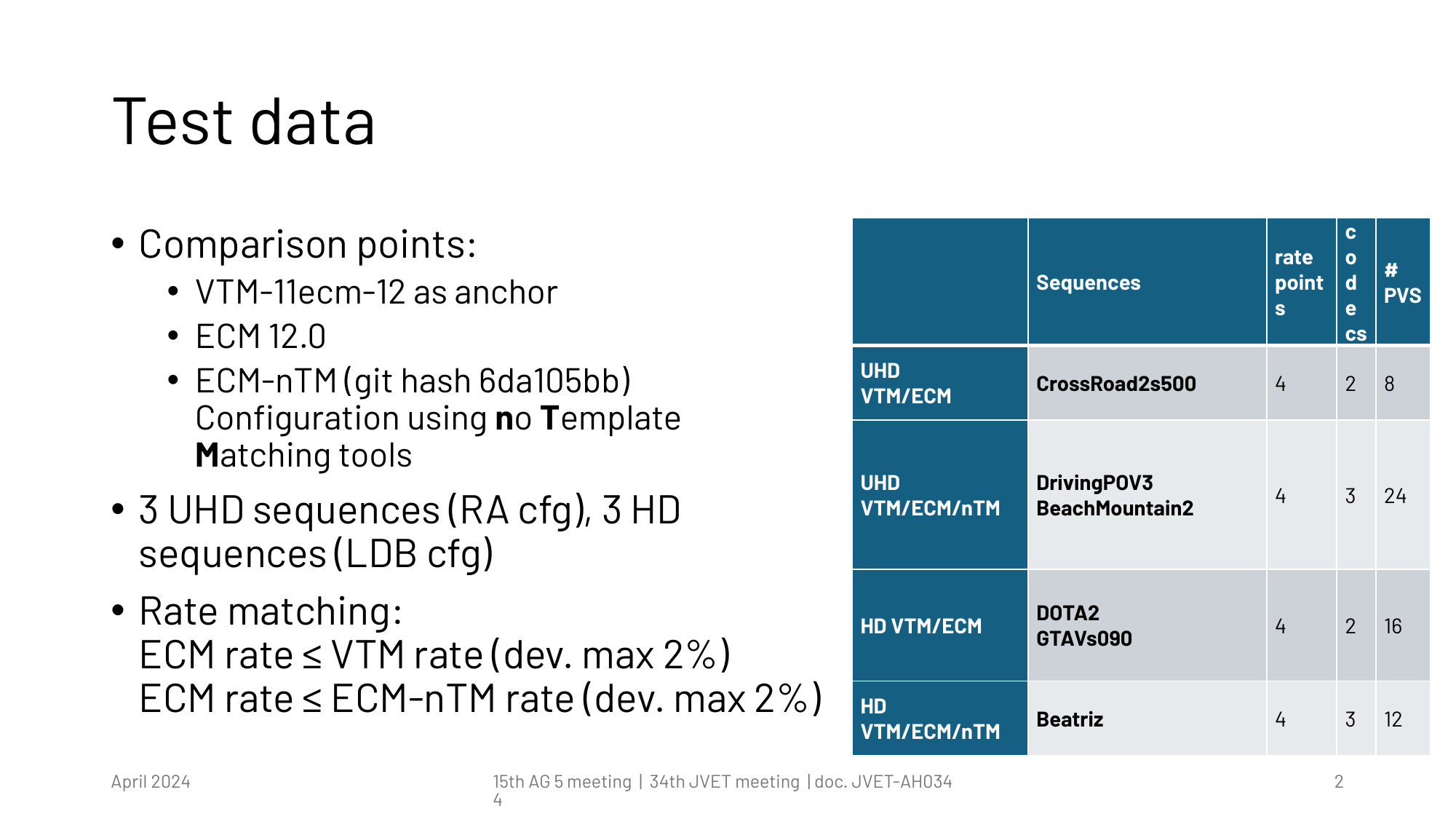

# Test data
Comparison points:
VTM-11ecm-12 as anchor
ECM 12.0
ECM-nTM (git hash 6da105bb)
Configuration using no Template Matching tools
3 UHD sequences (RA cfg), 3 HD sequences (LDB cfg)
Rate matching:
ECM rate ≤ VTM rate (dev. max 2%)
ECM rate ≤ ECM-nTM rate (dev. max 2%)
|  | Sequences | rate points | codecs | # PVS |
| --- | --- | --- | --- | --- |
| UHD VTM/ECM | CrossRoad2s500 | 4 | 2 | 8 |
| UHD VTM/ECM/nTM | DrivingPOV3 BeachMountain2 | 4 | 3 | 24 |
| HD VTM/ECM | DOTA2 GTAVs090 | 4 | 2 | 16 |
| HD VTM/ECM/nTM | Beatriz | 4 | 3 | 12 |
April 2024
15th AG 5 meeting  |  34th JVET meeting  | doc. JVET-AH0344
2